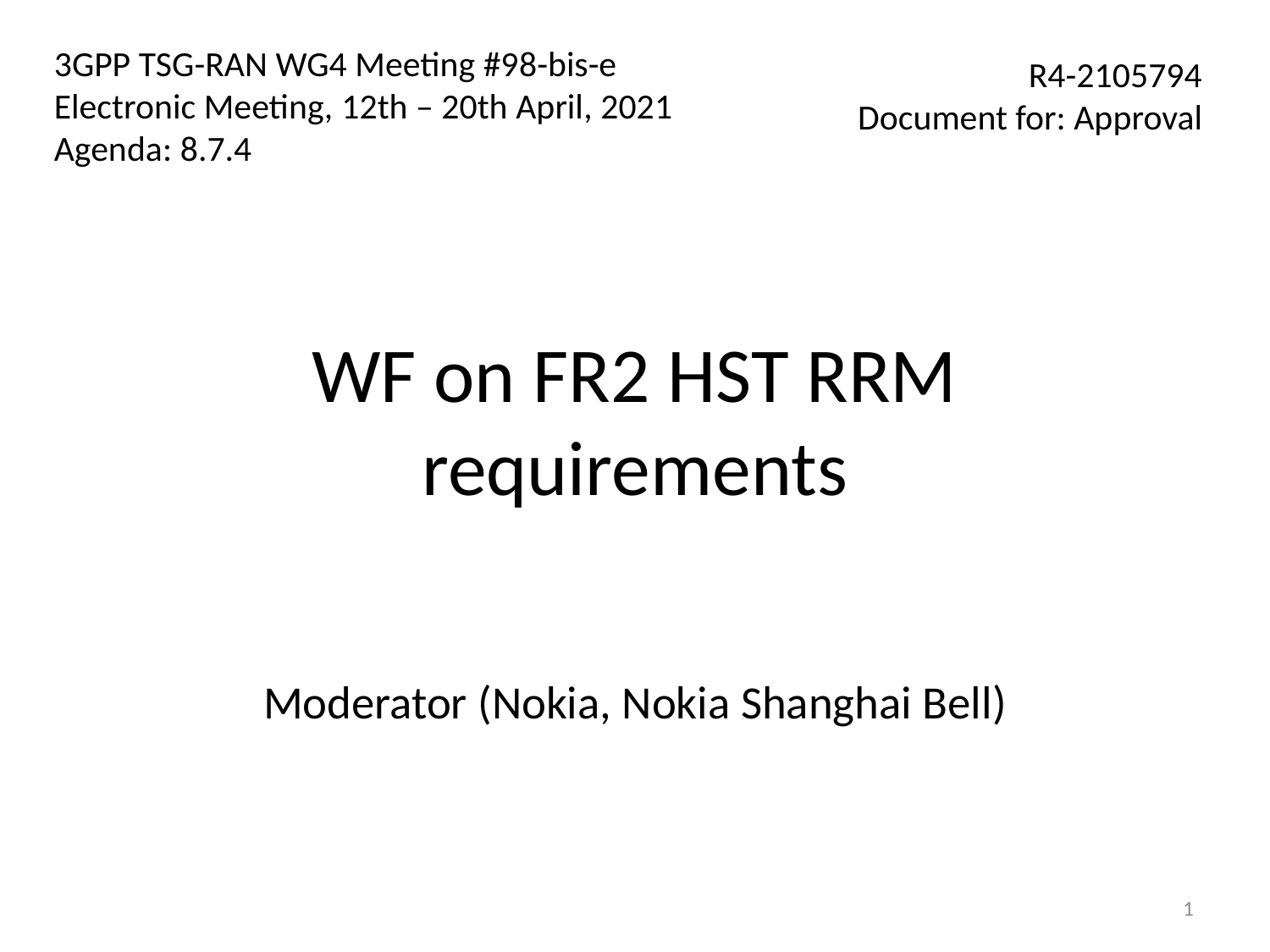

3GPP TSG-RAN WG4 Meeting #98-bis-e
Electronic Meeting, 12th – 20th April, 2021
Agenda: 8.7.4
R4-2105794
Document for: Approval
# WF on FR2 HST RRM requirements
Moderator (Nokia, Nokia Shanghai Bell)
1